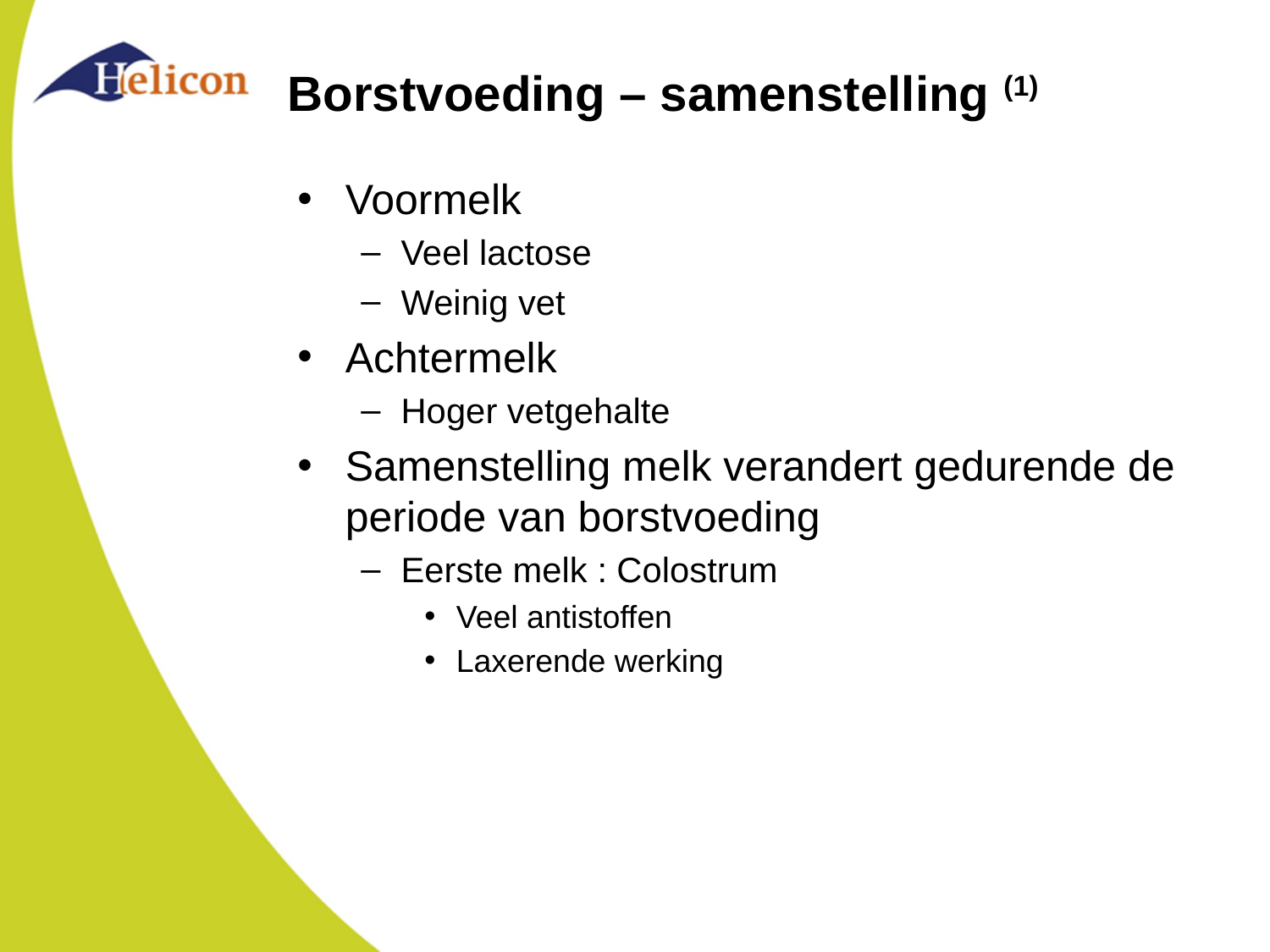

# Borstvoeding – samenstelling (1)
Voormelk
Veel lactose
Weinig vet
Achtermelk
Hoger vetgehalte
Samenstelling melk verandert gedurende de periode van borstvoeding
Eerste melk : Colostrum
Veel antistoffen
Laxerende werking